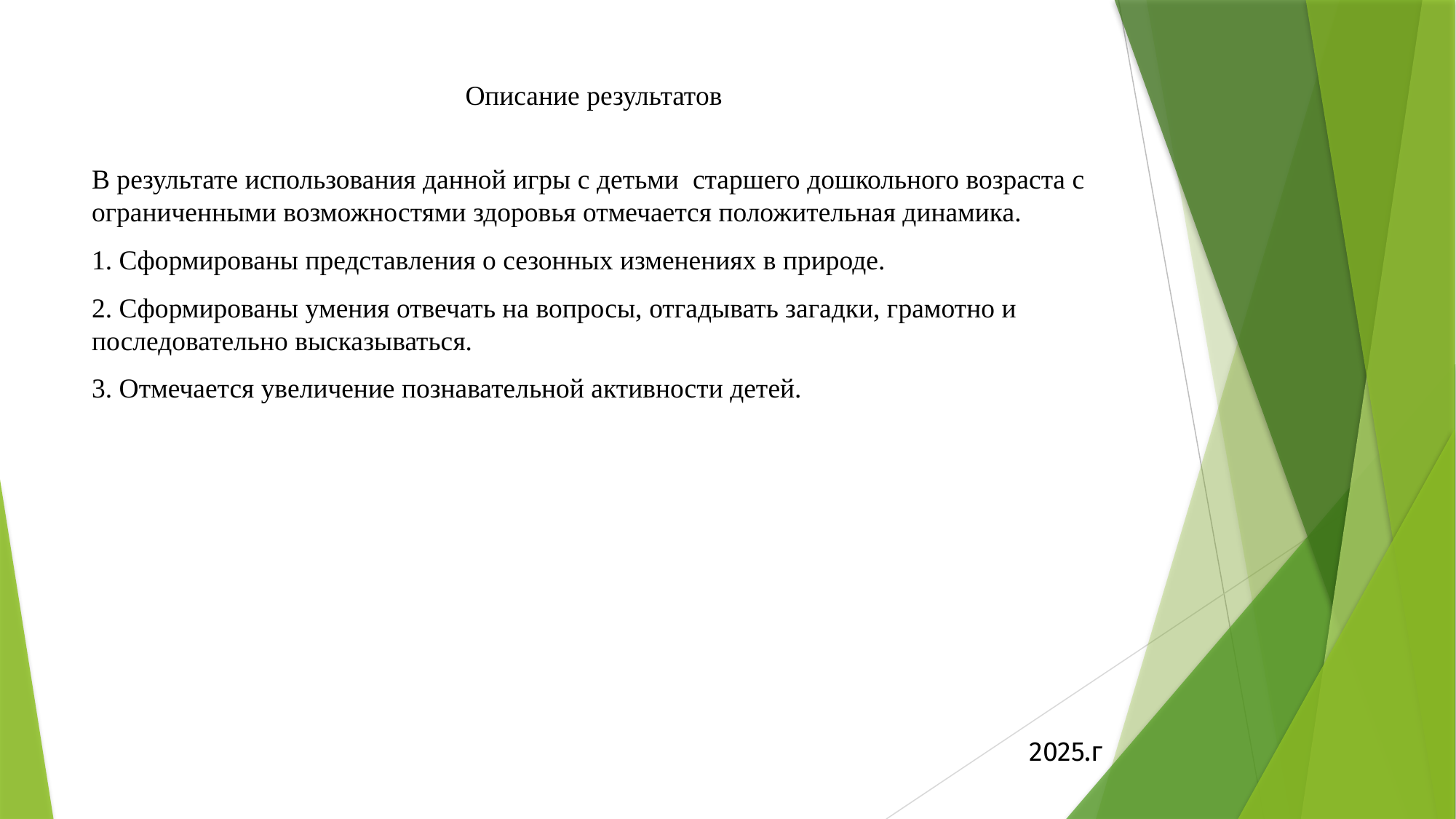

# Описание результатов
В результате использования данной игры с детьми  старшего дошкольного возраста с ограниченными возможностями здоровья отмечается положительная динамика.
1. Сформированы представления о сезонных изменениях в природе.
2. Сформированы умения отвечать на вопросы, отгадывать загадки, грамотно и последовательно высказываться.
3. Отмечается увеличение познавательной активности детей.

2025.г